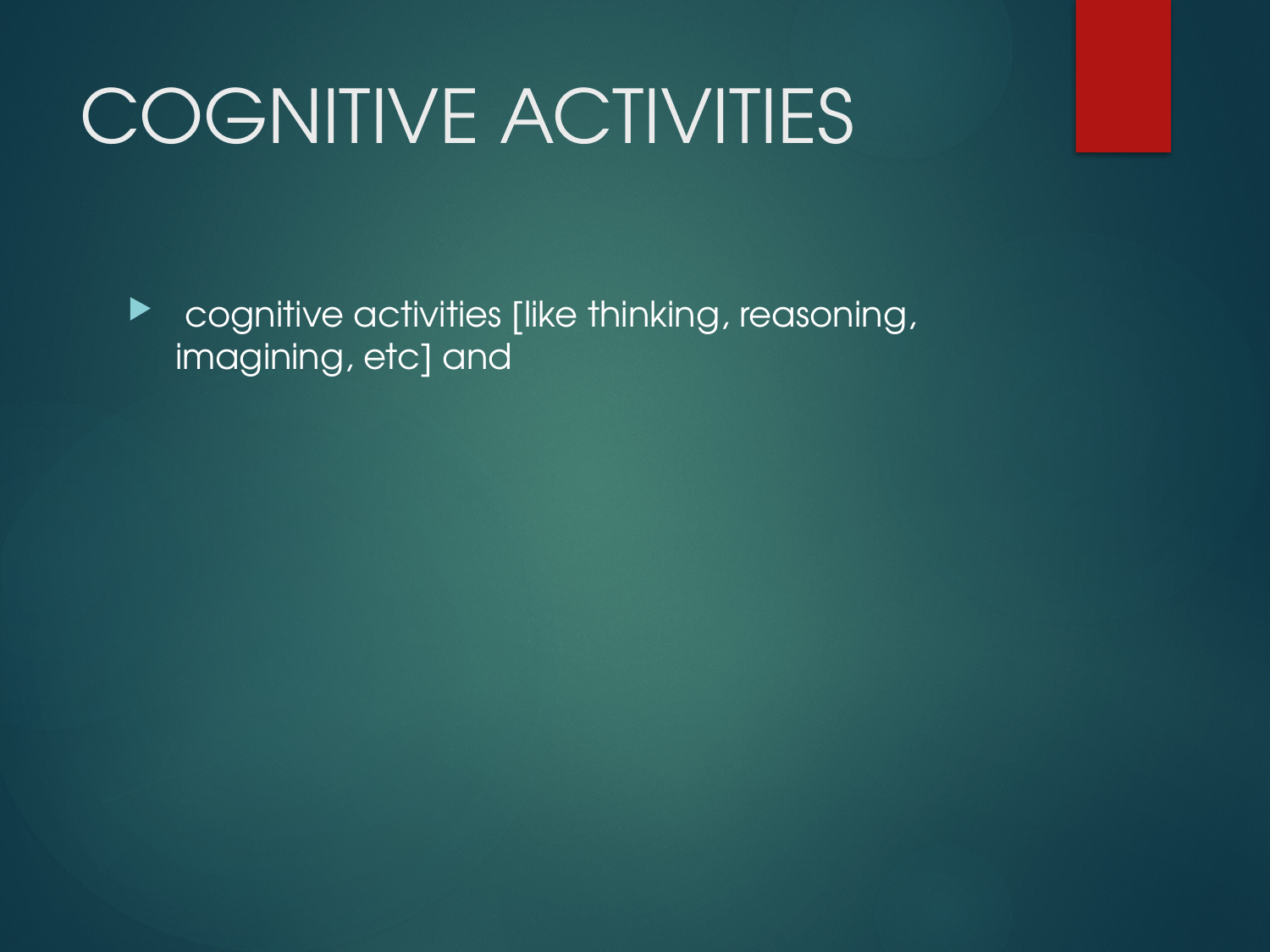

# COGNITIVE ACTIVITIES
 cognitive activities [like thinking, reasoning, imagining, etc] and